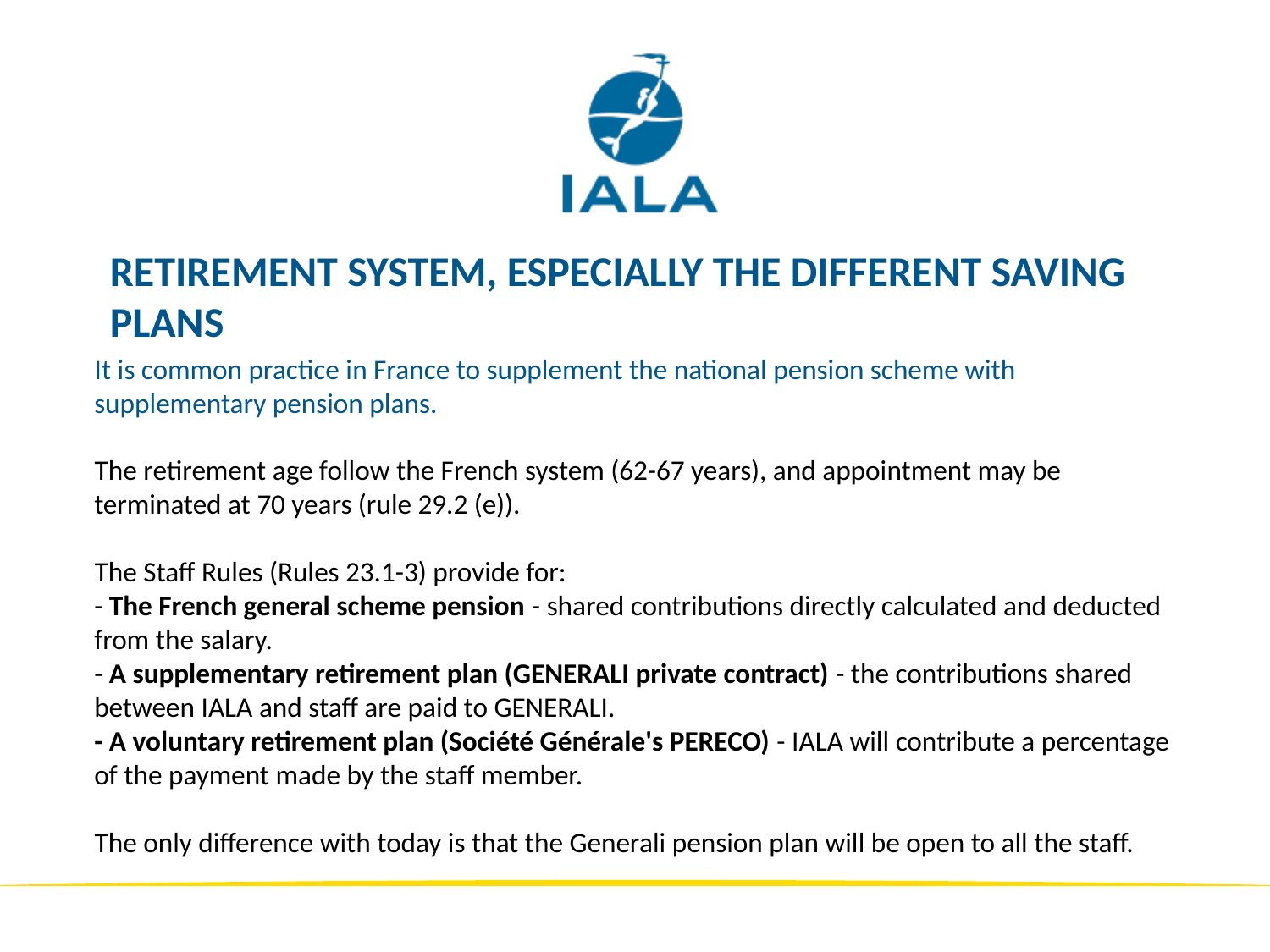

# Retirement system, especially the different saving plans
It is common practice in France to supplement the national pension scheme with supplementary pension plans.

The retirement age follow the French system (62-67 years), and appointment may be terminated at 70 years (rule 29.2 (e)).

The Staff Rules (Rules 23.1-3) provide for:
- The French general scheme pension - shared contributions directly calculated and deducted from the salary.
- A supplementary retirement plan (GENERALI private contract) - the contributions shared between IALA and staff are paid to GENERALI.
- A voluntary retirement plan (Société Générale's PERECO) - IALA will contribute a percentage of the payment made by the staff member.

The only difference with today is that the Generali pension plan will be open to all the staff.